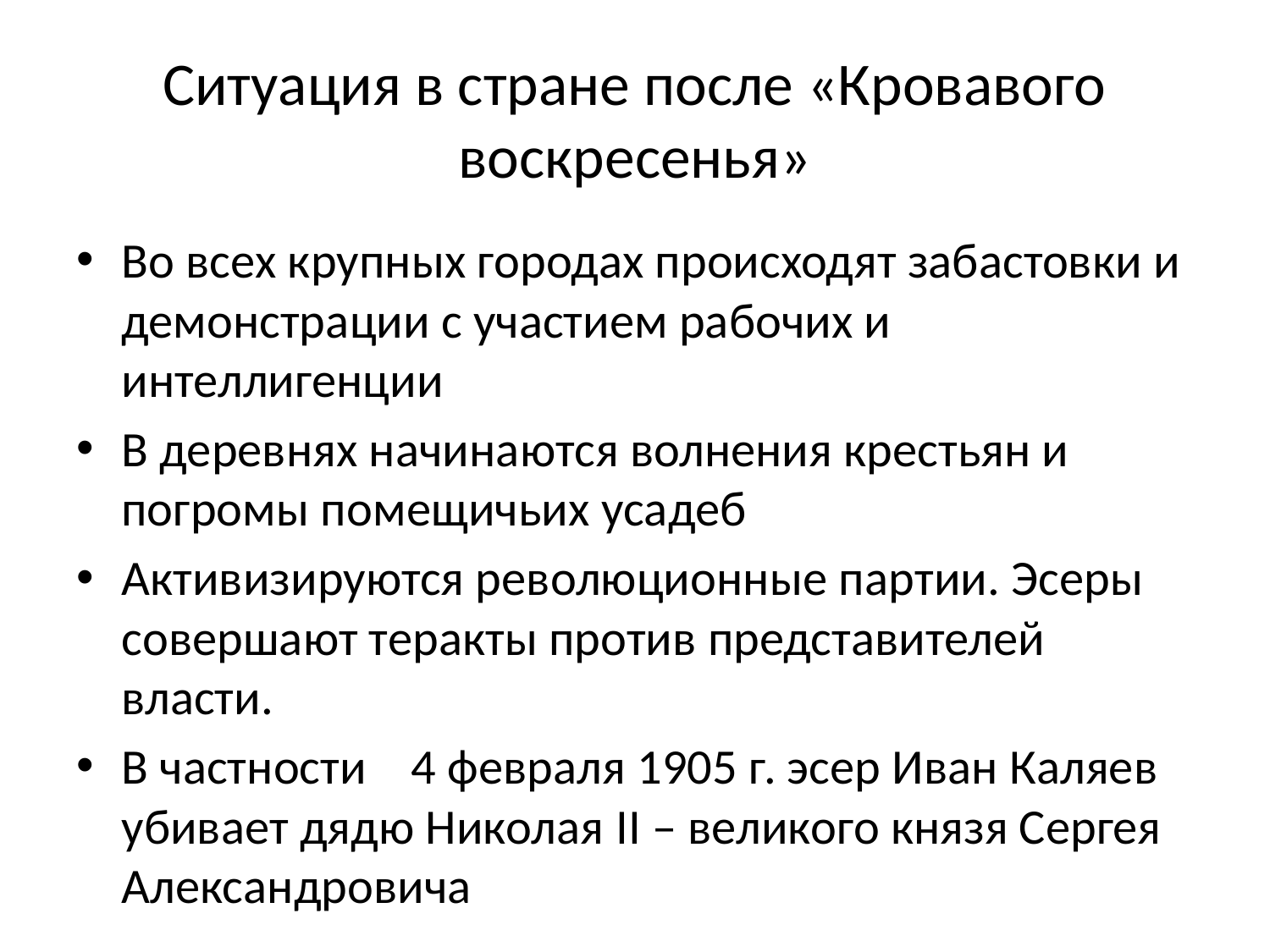

# Ситуация в стране после «Кровавого воскресенья»
Во всех крупных городах происходят забастовки и демонстрации с участием рабочих и интеллигенции
В деревнях начинаются волнения крестьян и погромы помещичьих усадеб
Активизируются революционные партии. Эсеры совершают теракты против представителей власти.
В частности    4 февраля 1905 г. эсер Иван Каляев убивает дядю Николая II – великого князя Сергея Александровича